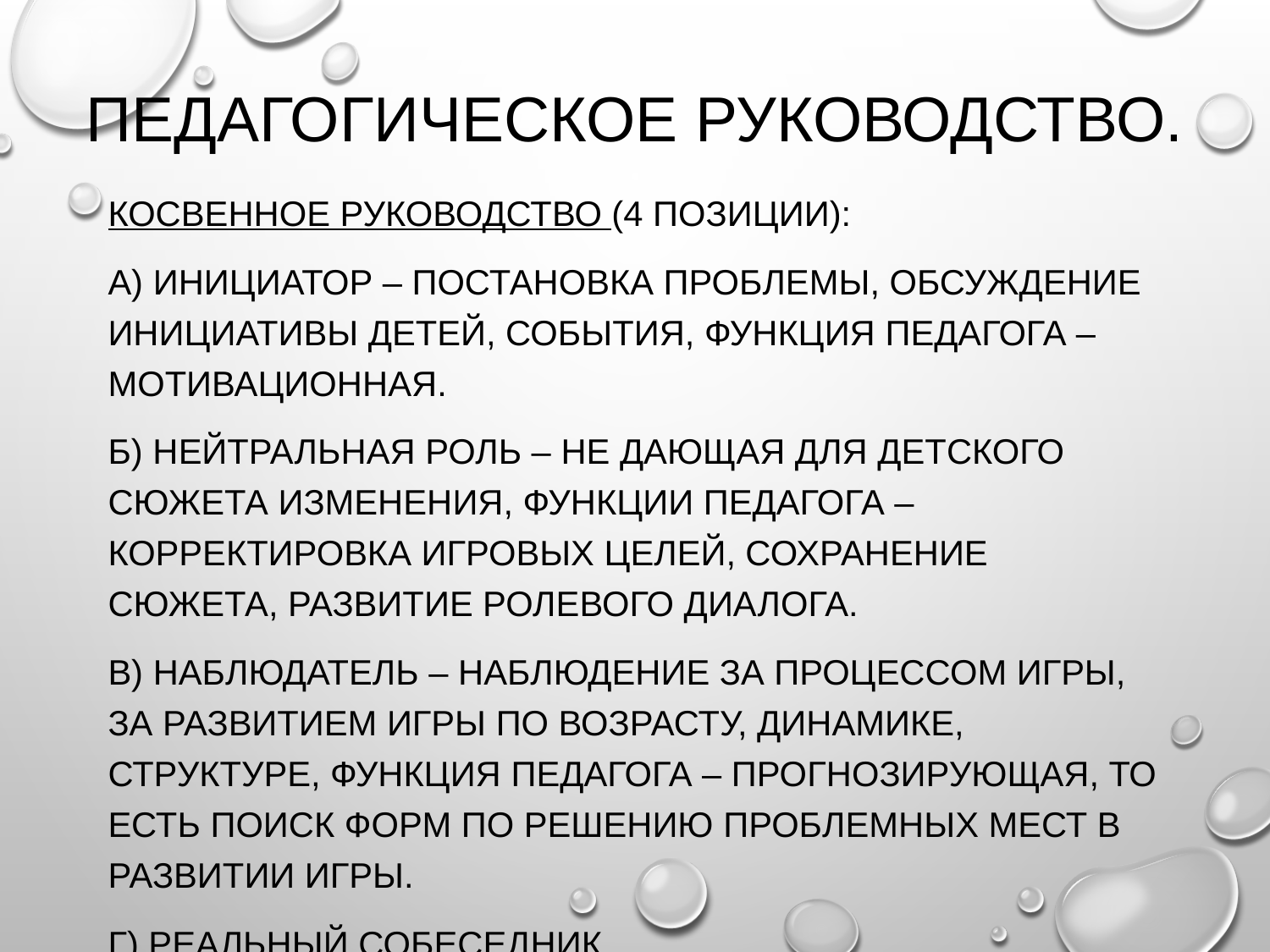

# Педагогическое руководство.
Косвенное руководство (4 позиции):
а) инициатор – постановка проблемы, обсуждение инициативы детей, события, функция педагога – мотивационная.
б) нейтральная роль – не дающая для детского сюжета изменения, функции педагога – корректировка игровых целей, сохранение сюжета, развитие ролевого диалога.
в) наблюдатель – наблюдение за процессом игры, за развитием игры по возрасту, динамике, структуре, функция педагога – прогнозирующая, то есть поиск форм по решению проблемных мест в развитии игры.
г) реальный собеседник .